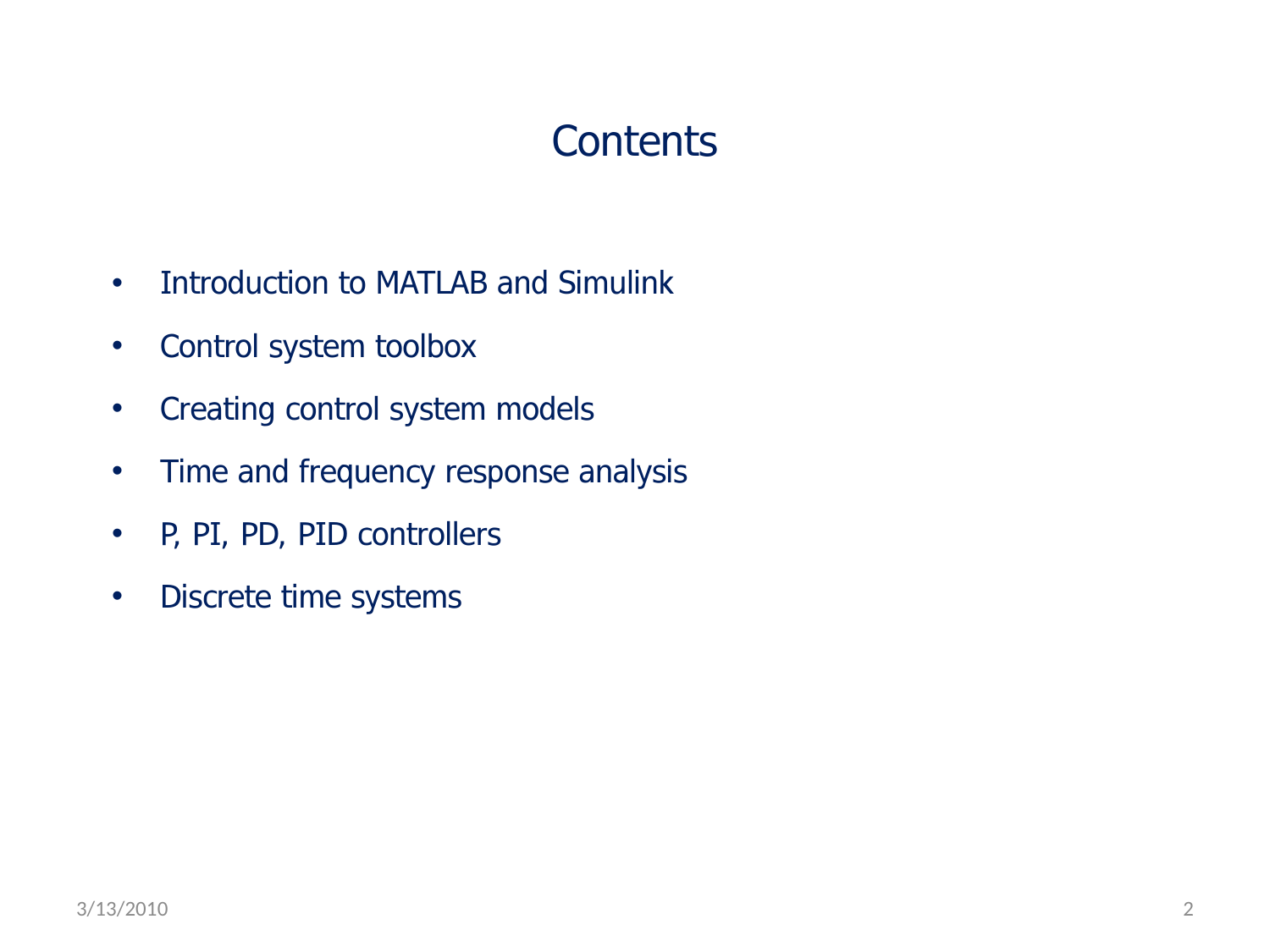

# Contents
Introduction to MATLAB and Simulink
Control system toolbox
Creating control system models
Time and frequency response analysis
P, PI, PD, PID controllers
Discrete time systems

3/13/2010
2